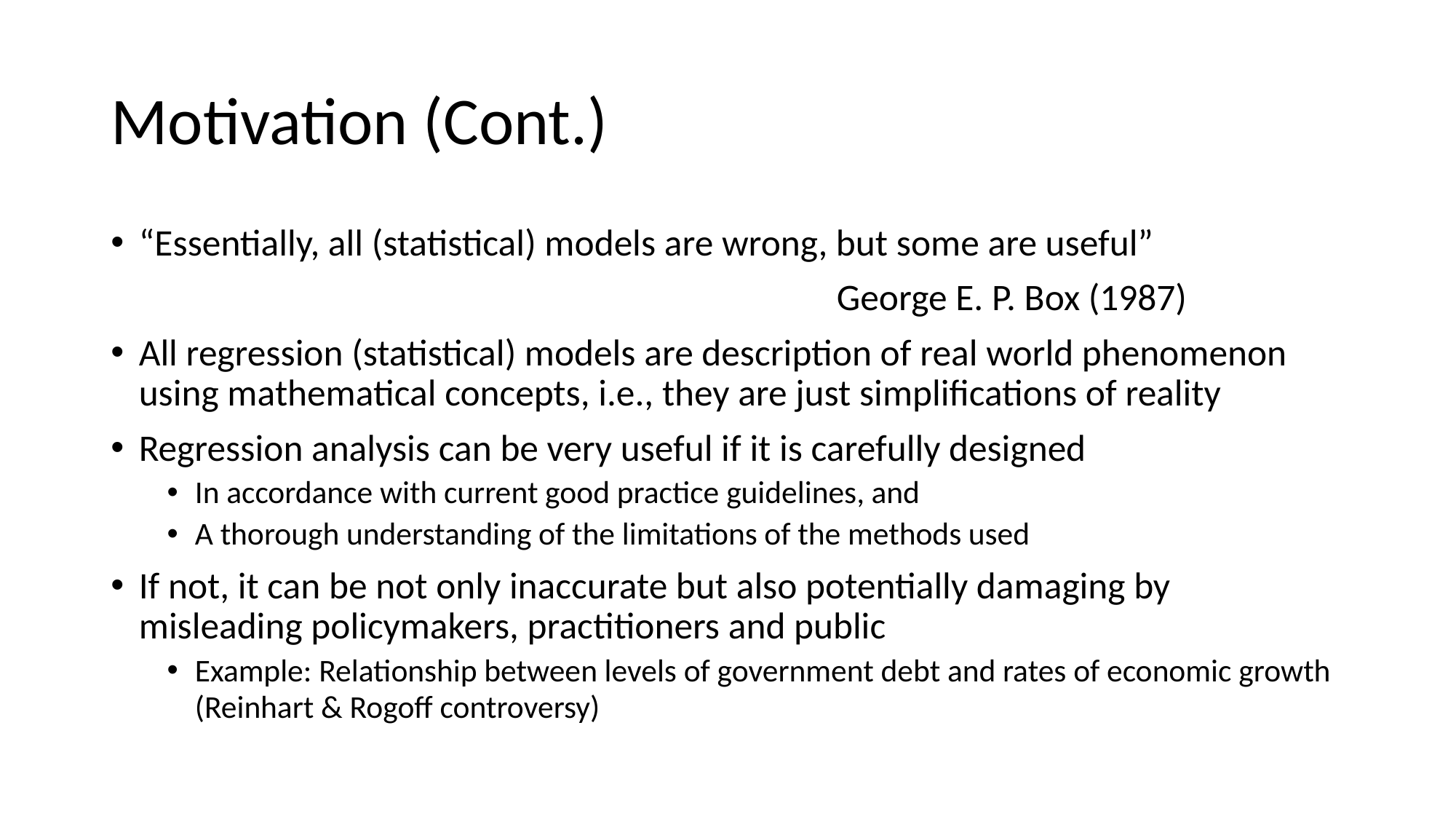

# Motivation (Cont.)
“Essentially, all (statistical) models are wrong, but some are useful”
							George E. P. Box (1987)
All regression (statistical) models are description of real world phenomenon using mathematical concepts, i.e., they are just simplifications of reality
Regression analysis can be very useful if it is carefully designed
In accordance with current good practice guidelines, and
A thorough understanding of the limitations of the methods used
If not, it can be not only inaccurate but also potentially damaging by misleading policymakers, practitioners and public
Example: Relationship between levels of government debt and rates of economic growth (Reinhart & Rogoff controversy)